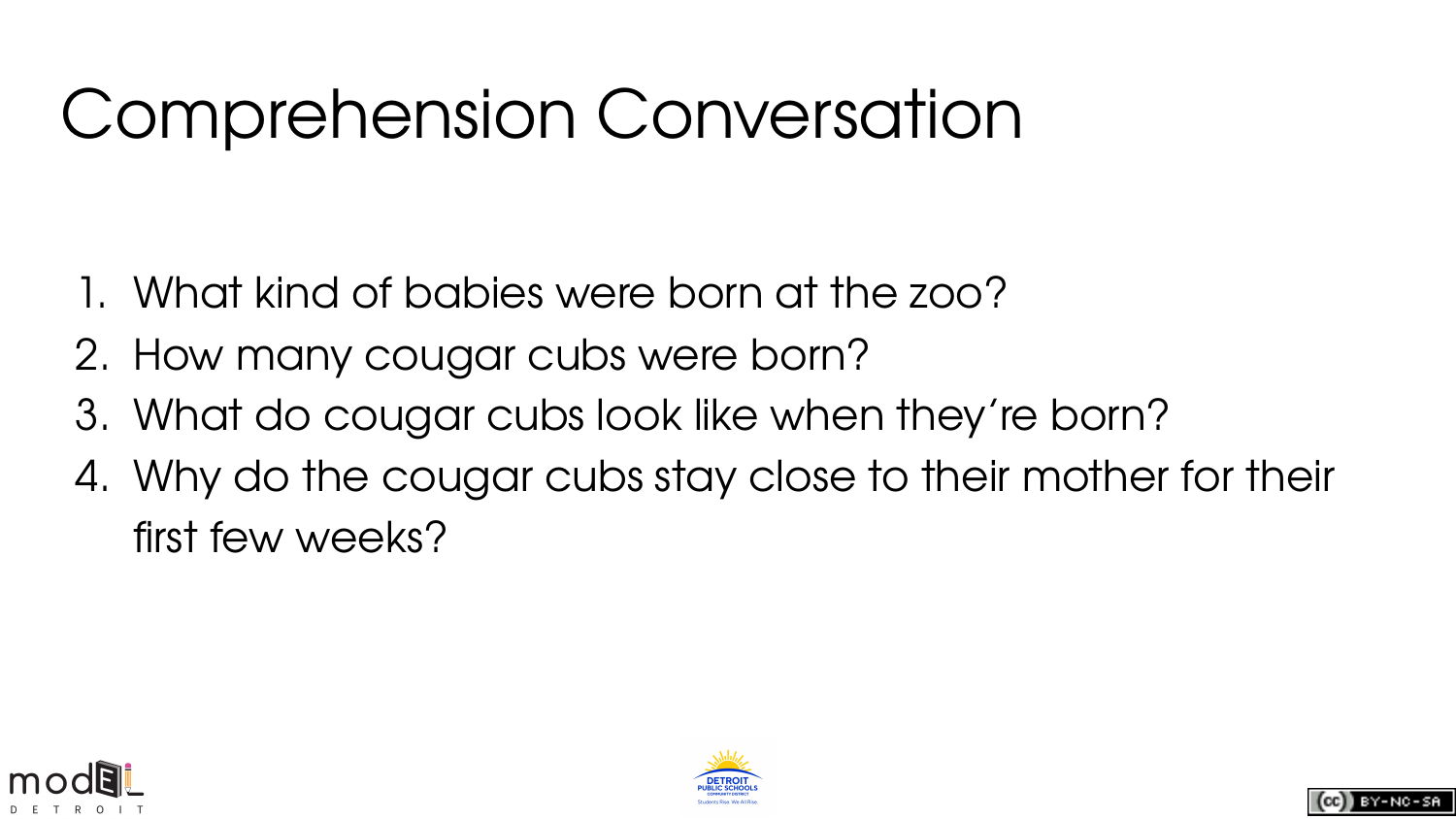

# Comprehension Conversation

What kind of babies were born at the zoo?
How many cougar cubs were born?
What do cougar cubs look like when they’re born?
Why do the cougar cubs stay close to their mother for their first few weeks?